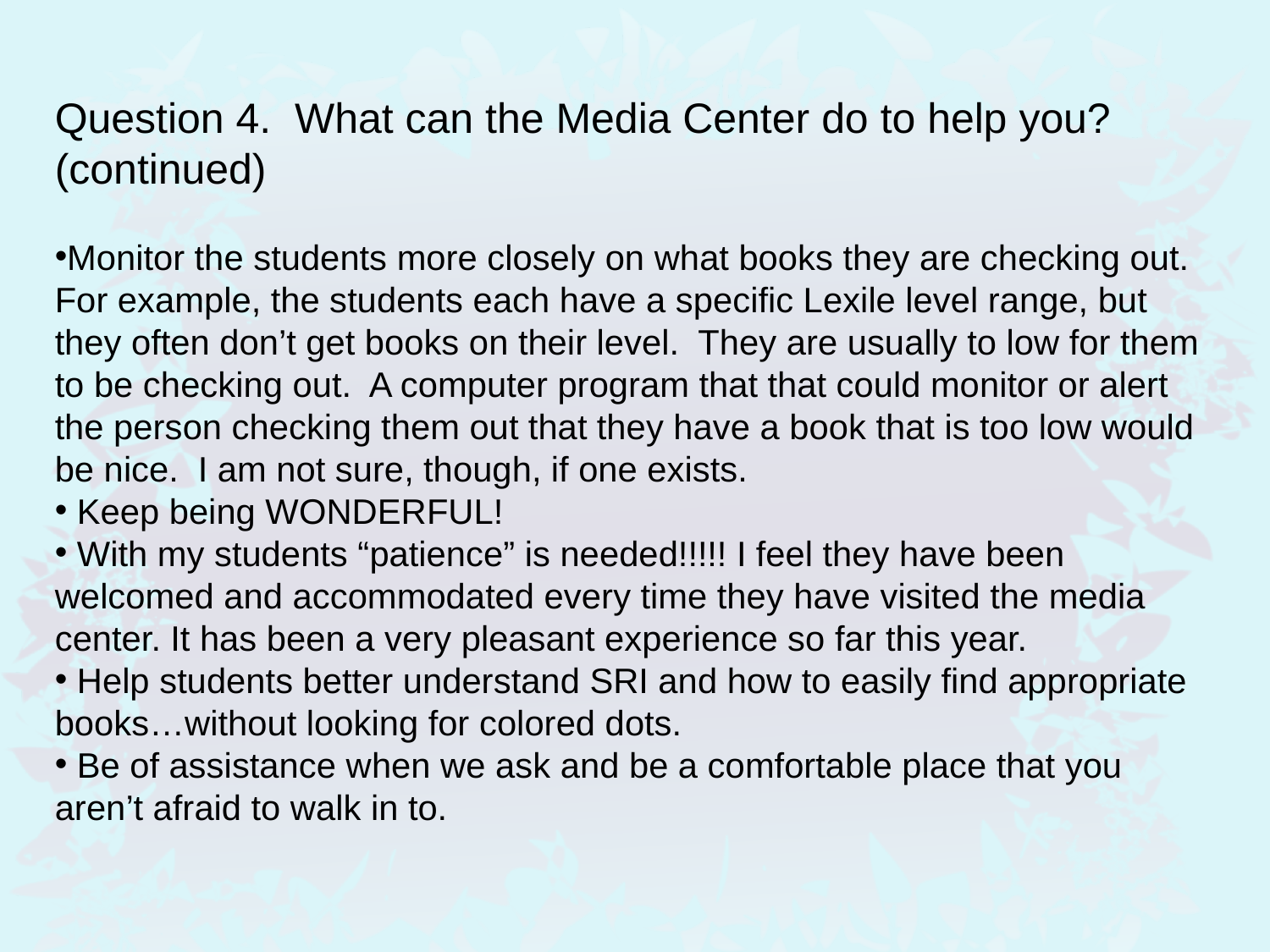

Question 4.  What can the Media Center do to help you?
(continued)

Monitor the students more closely on what books they are checking out.  For example, the students each have a specific Lexile level range, but they often don’t get books on their level.  They are usually to low for them to be checking out.  A computer program that that could monitor or alert the person checking them out that they have a book that is too low would be nice.  I am not sure, though, if one exists.
 Keep being WONDERFUL!
 With my students “patience” is needed!!!!! I feel they have been welcomed and accommodated every time they have visited the media center. It has been a very pleasant experience so far this year.
 Help students better understand SRI and how to easily find appropriate books…without looking for colored dots.
 Be of assistance when we ask and be a comfortable place that you aren’t afraid to walk in to.